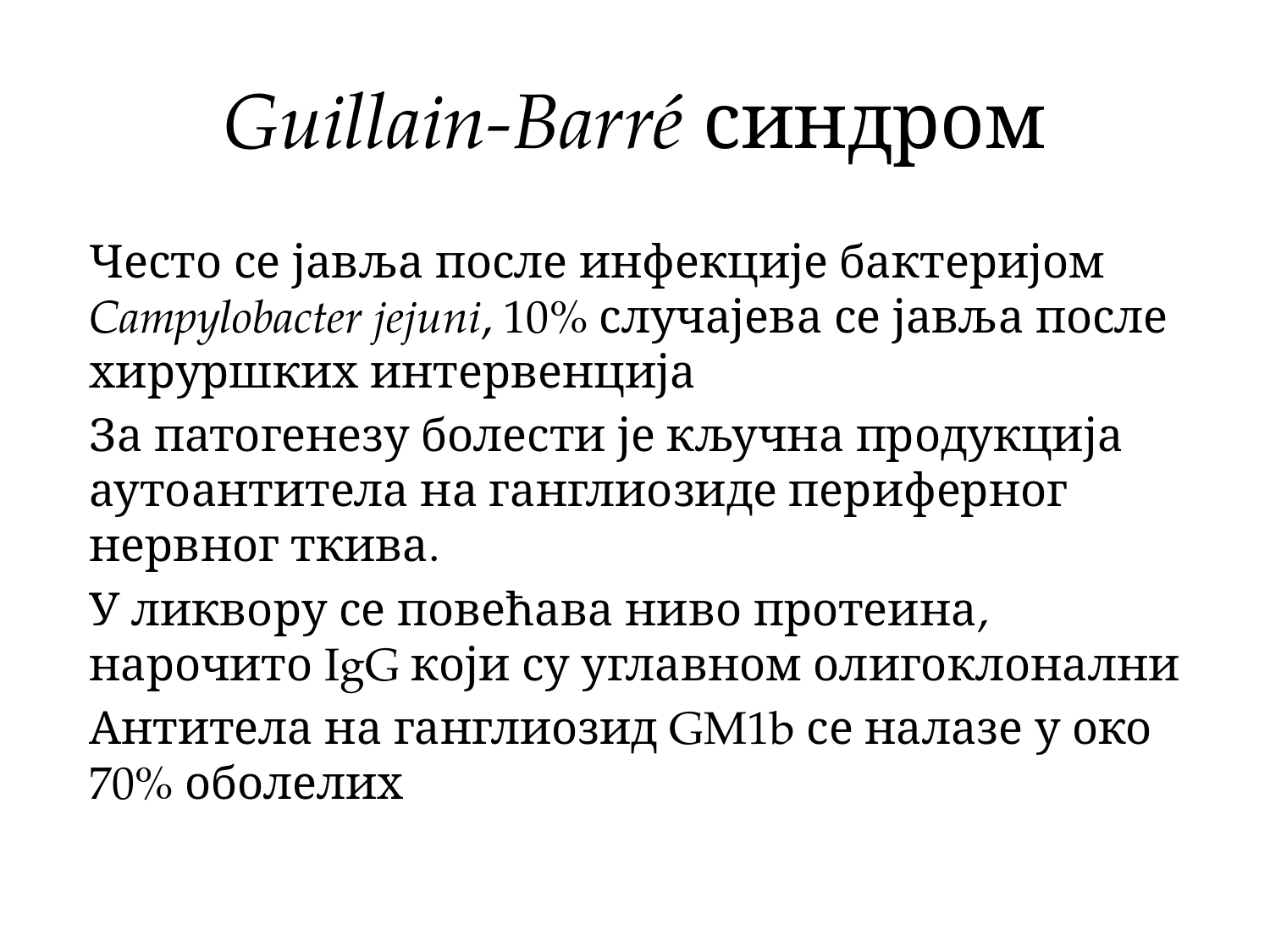

# Guillain-Barré синдром
Често се јавља после инфекције бактеријом Campylobacter jejuni, 10% случајева се јавља после хируршких интервенција
За патогенезу болести је кључна продукција аутоантитела на ганглиозиде периферног нервног ткива.
У ликвору се повећава ниво протеина, нарочито IgG који су углавном олигоклонални
Антитела на ганглиозид GM1b се налазе у око 70% оболелих